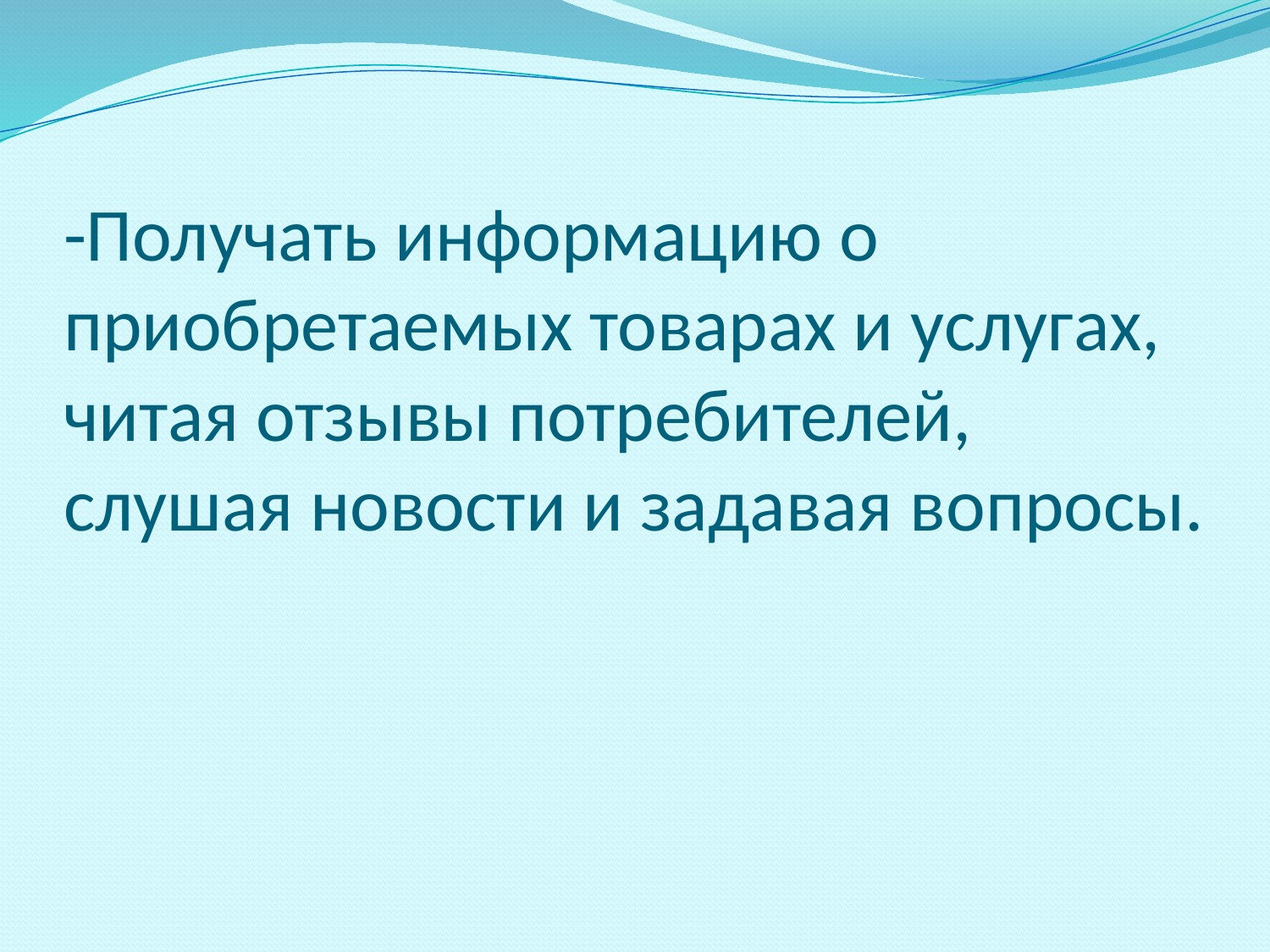

# -Получать информацию о приобретаемых товарах и услугах, читая отзывы потребителей, слушая новости и задавая вопросы.